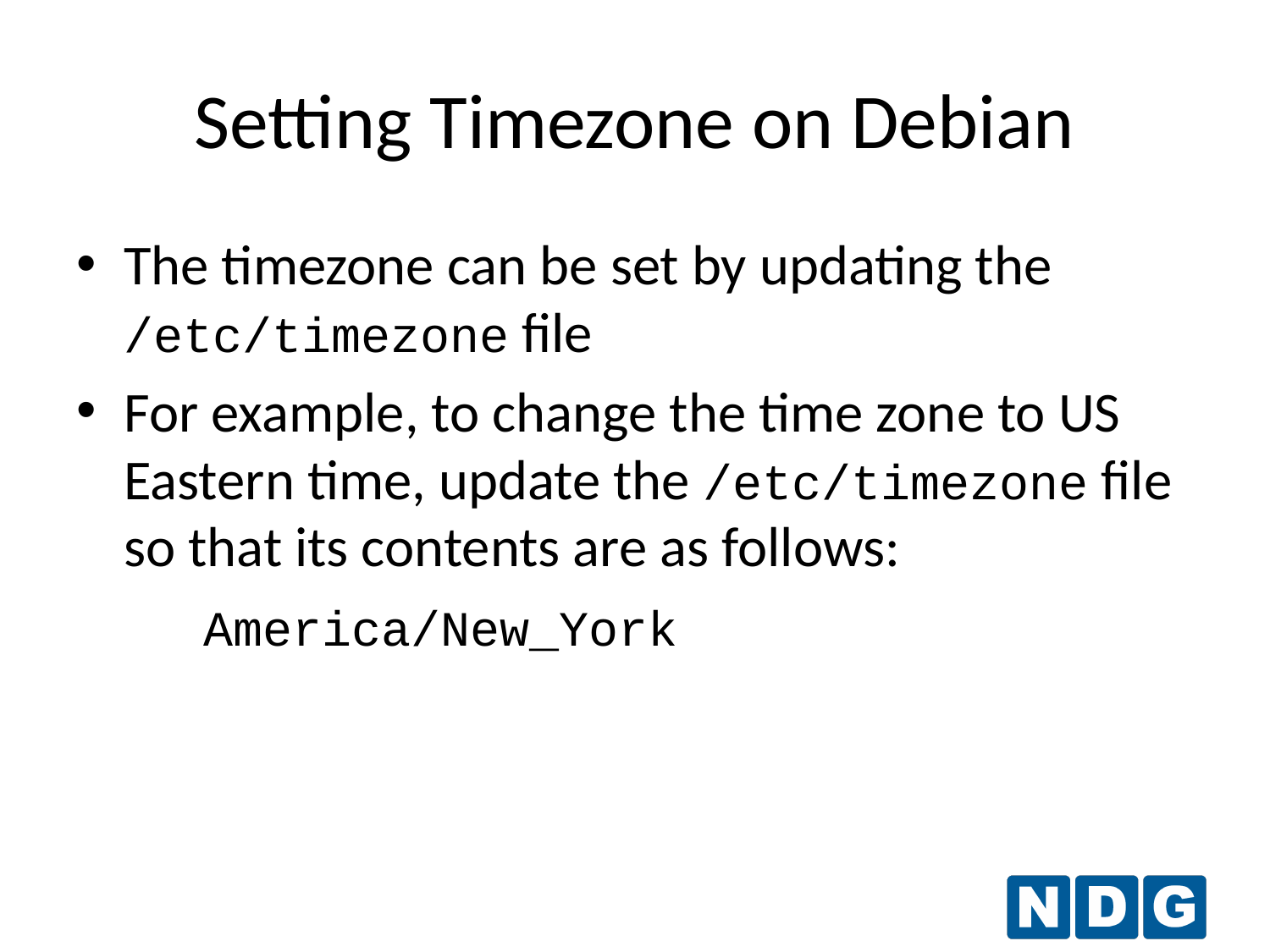

Setting Timezone on Debian
The timezone can be set by updating the /etc/timezone file
For example, to change the time zone to US Eastern time, update the /etc/timezone file so that its contents are as follows:
	America/New_York